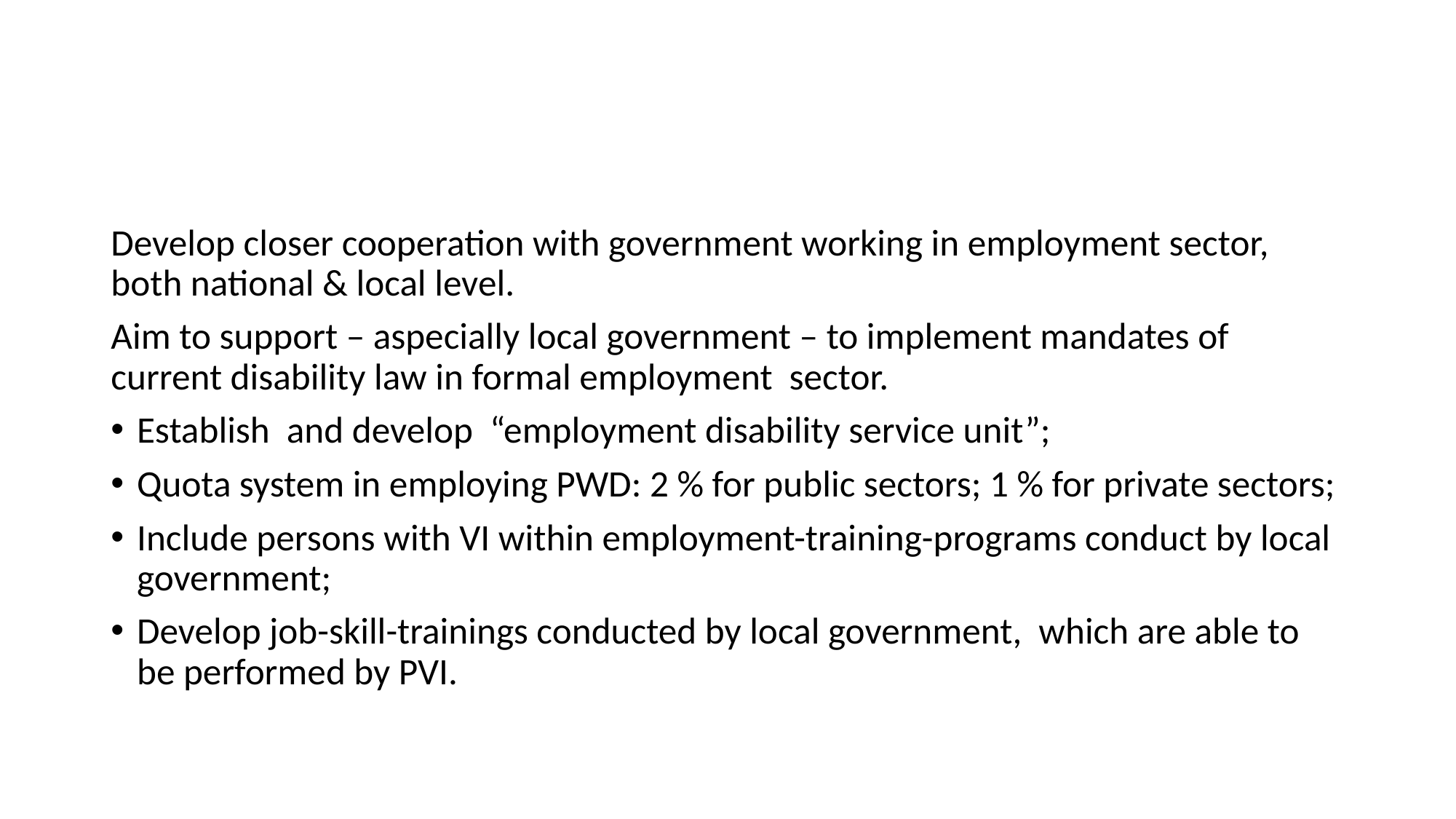

Develop closer cooperation with government working in employment sector, both national & local level.
Aim to support – aspecially local government – to implement mandates of current disability law in formal employment  sector.
Establish  and develop  “employment disability service unit”;
Quota system in employing PWD: 2 % for public sectors; 1 % for private sectors;
Include persons with VI within employment-training-programs conduct by local government;
Develop job-skill-trainings conducted by local government,  which are able to be performed by PVI.